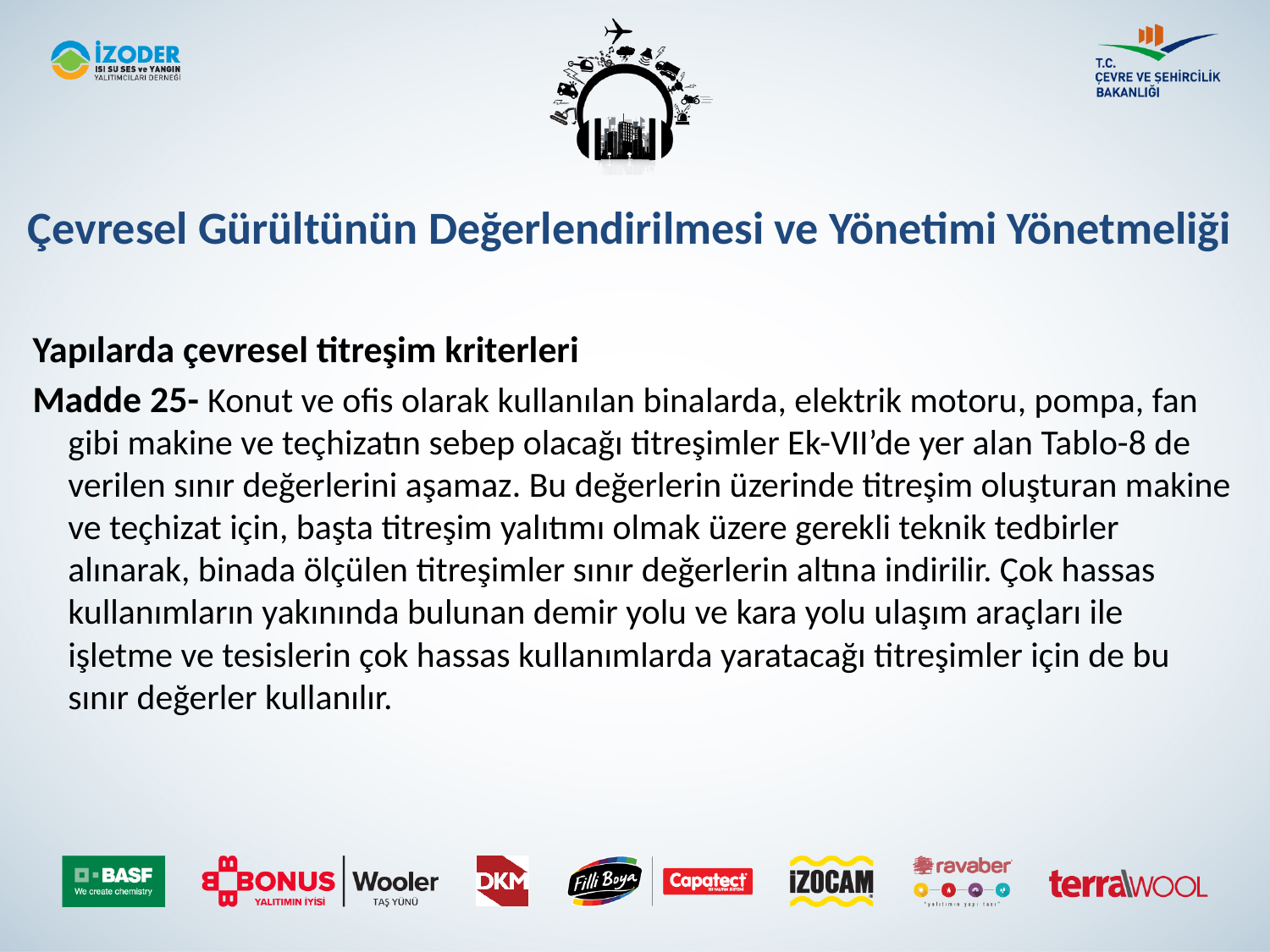

Çevresel Gürültünün Değerlendirilmesi ve Yönetimi Yönetmeliği
Yapılarda çevresel titreşim kriterleri
Madde 25- Konut ve ofis olarak kullanılan binalarda, elektrik motoru, pompa, fan gibi makine ve teçhizatın sebep olacağı titreşimler Ek-VII’de yer alan Tablo-8 de verilen sınır değerlerini aşamaz. Bu değerlerin üzerinde titreşim oluşturan makine ve teçhizat için, başta titreşim yalıtımı olmak üzere gerekli teknik tedbirler alınarak, binada ölçülen titreşimler sınır değerlerin altına indirilir. Çok hassas kullanımların yakınında bulunan demir yolu ve kara yolu ulaşım araçları ile işletme ve tesislerin çok hassas kullanımlarda yaratacağı titreşimler için de bu sınır değerler kullanılır.